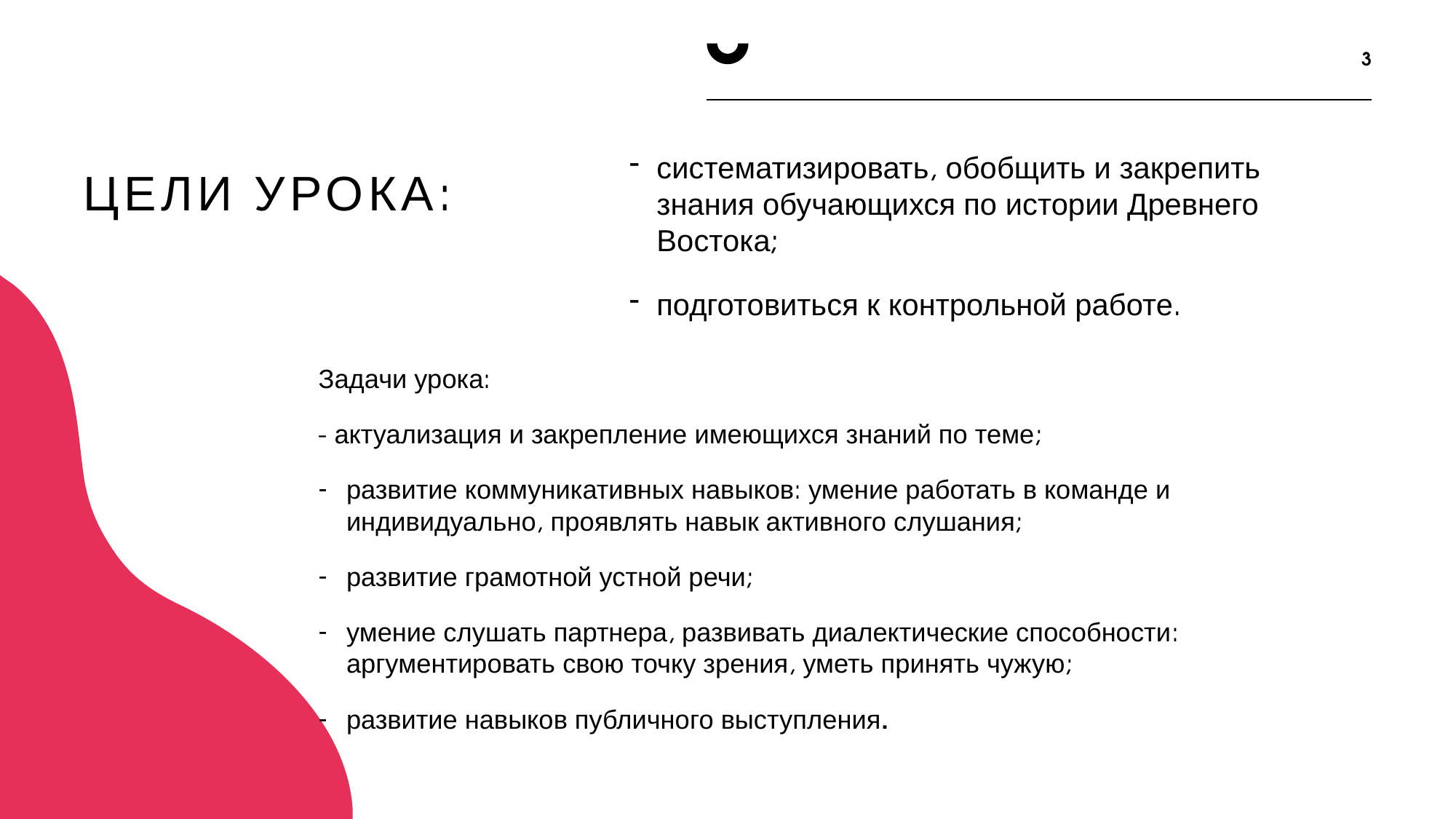

3
систематизировать, обобщить и закрепить знания обучающихся по истории Древнего Востока;
подготовиться к контрольной работе.
# Цели урока:
Задачи урока:
- актуализация и закрепление имеющихся знаний по теме;
развитие коммуникативных навыков: умение работать в команде и индивидуально, проявлять навык активного слушания;
развитие грамотной устной речи;
умение слушать партнера, развивать диалектические способности: аргументировать свою точку зрения, уметь принять чужую;
развитие навыков публичного выступления.